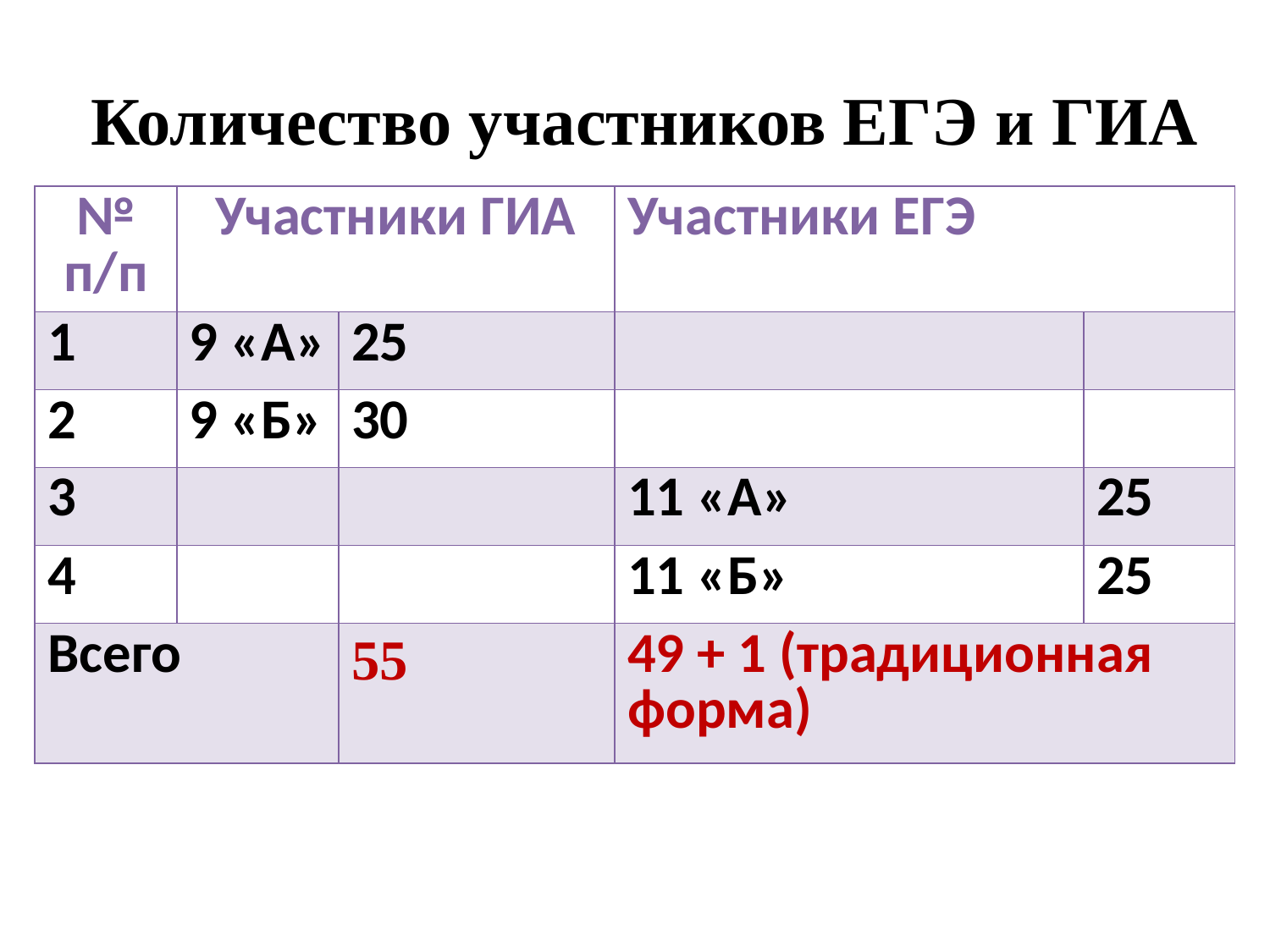

# Количество участников ЕГЭ и ГИА
| № п/п | Участники ГИА |  | Участники ЕГЭ |  |
| --- | --- | --- | --- | --- |
| 1 | 9 «А» | 25 |  |  |
| 2 | 9 «Б» | 30 |  |  |
| 3 |  |  | 11 «А» | 25 |
| 4 |  |  | 11 «Б» | 25 |
| Всего |  | 55 | 49 + 1 (традиционная форма) |  |